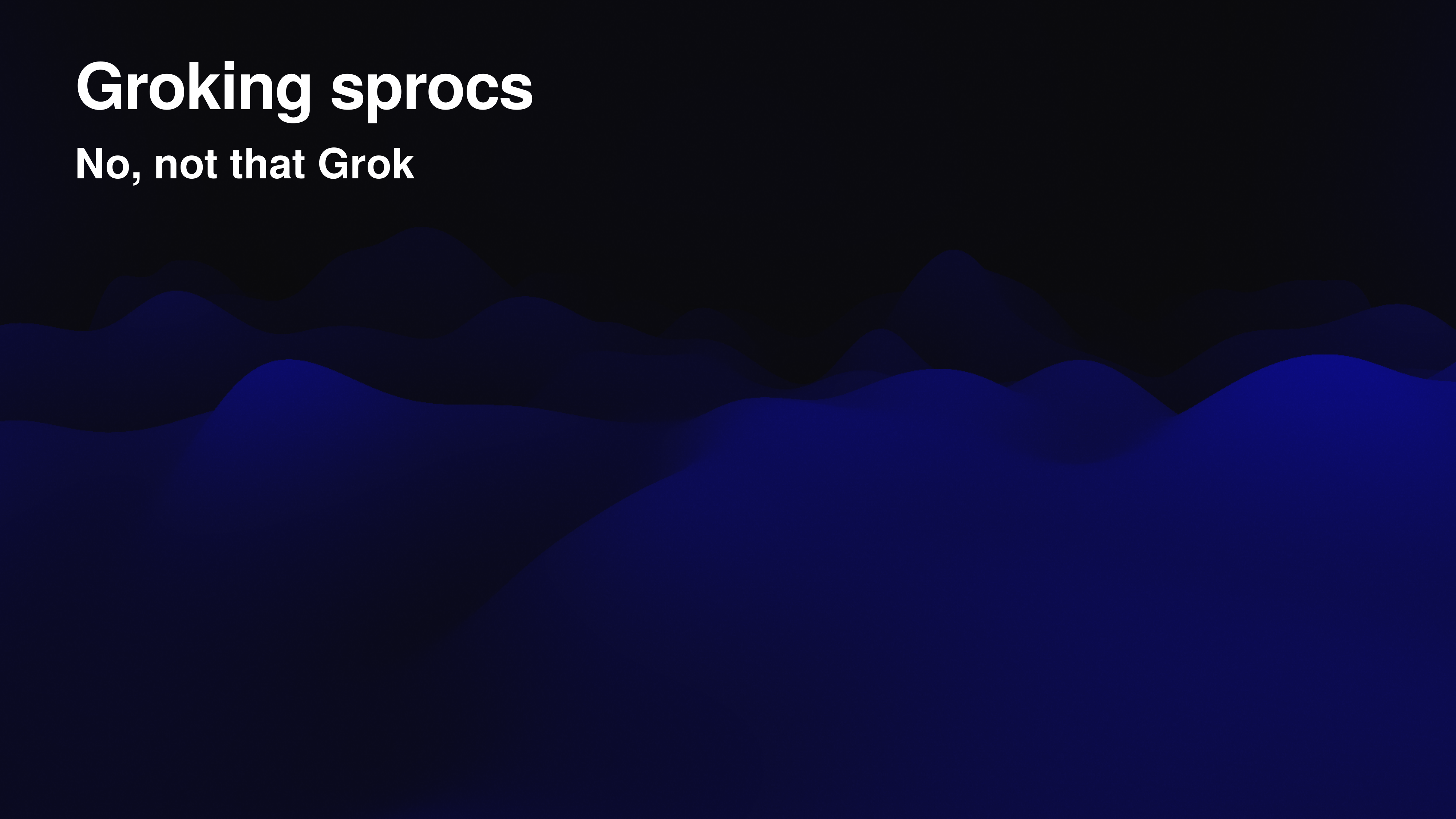

# Groking sprocs
No, not that Grok